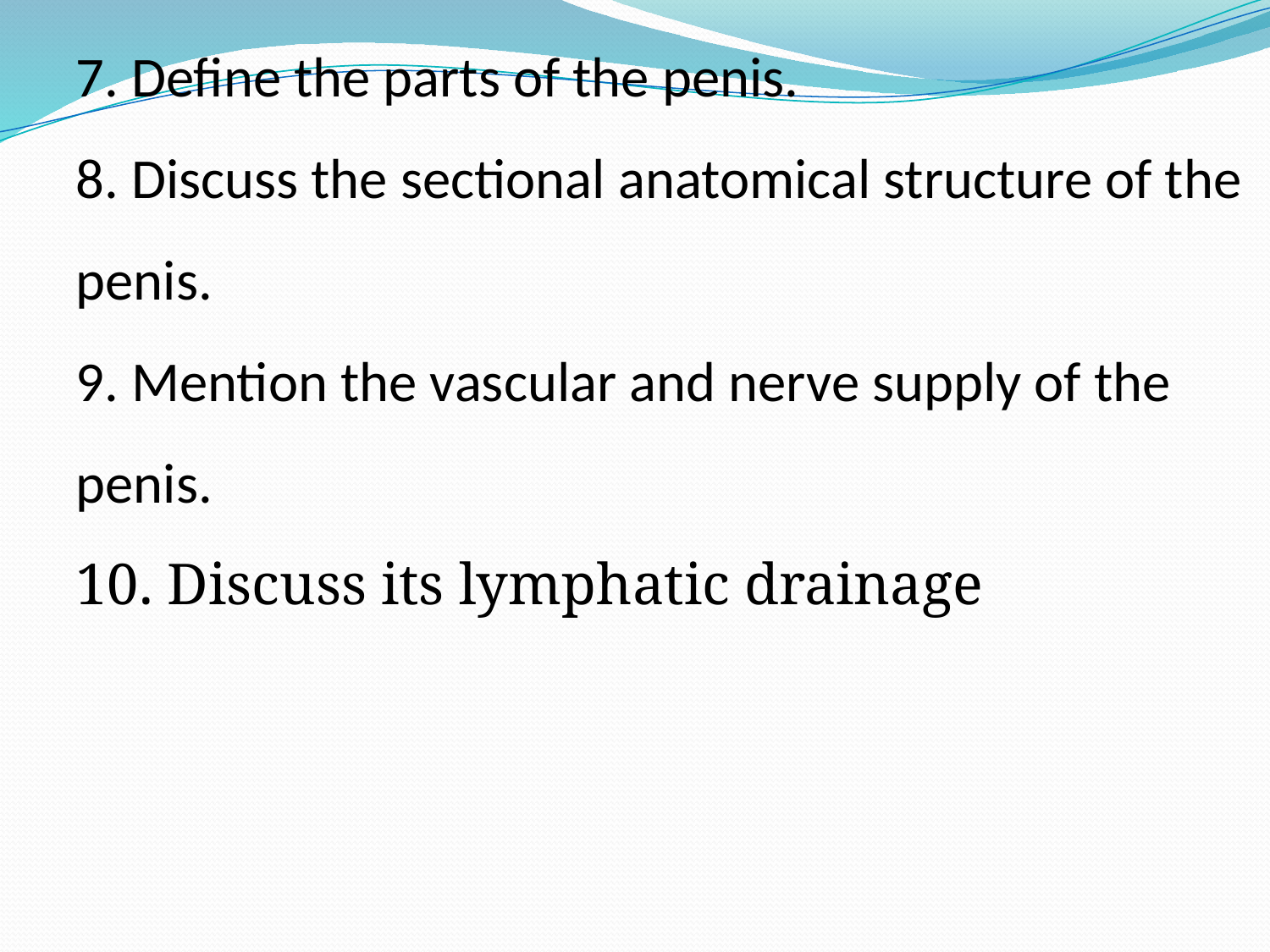

7. Define the parts of the penis.
8. Discuss the sectional anatomical structure of the penis.
9. Mention the vascular and nerve supply of the penis.
10. Discuss its lymphatic drainage